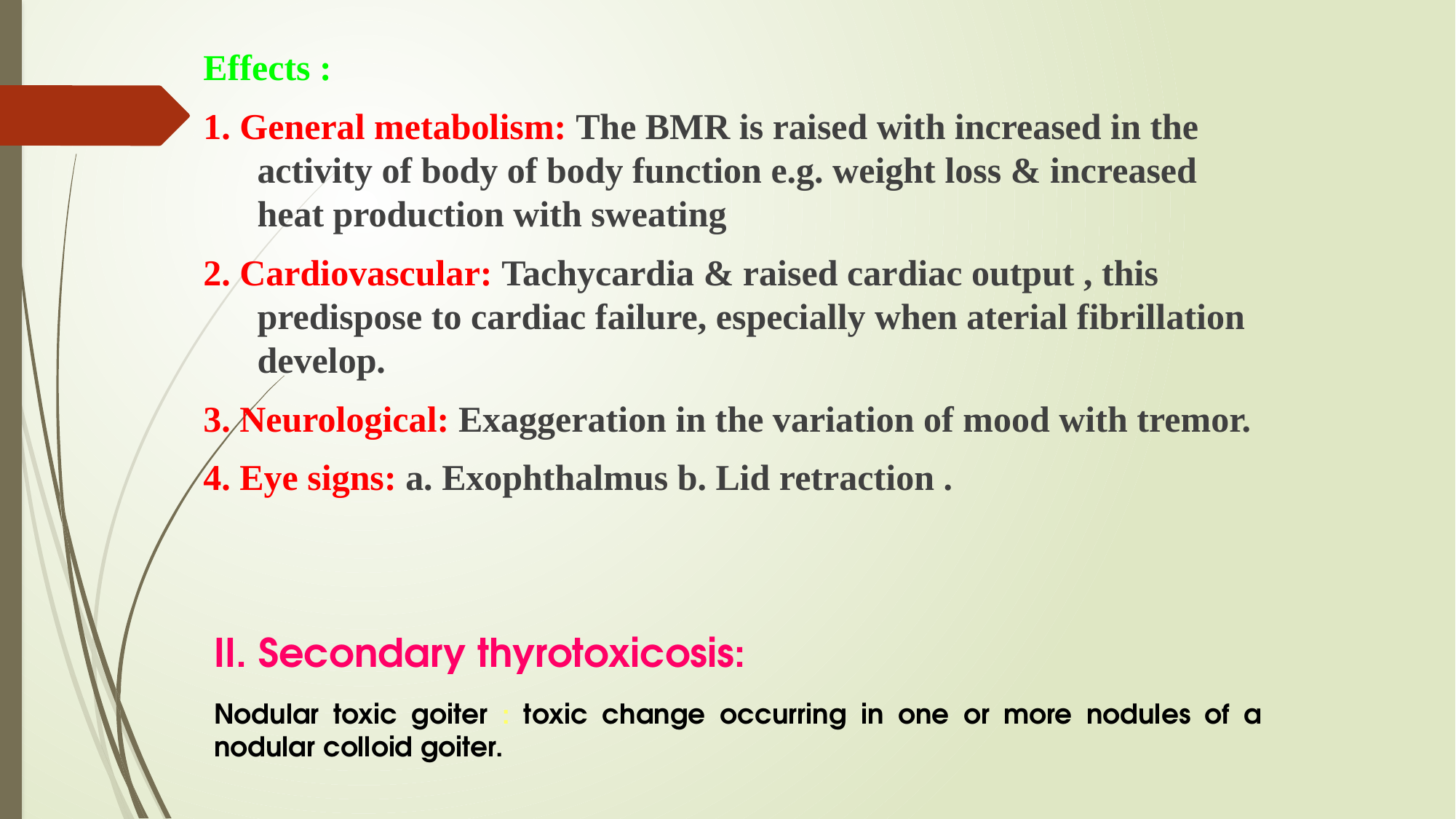

Effects :
1. General metabolism: The BMR is raised with increased in the activity of body of body function e.g. weight loss & increased heat production with sweating
2. Cardiovascular: Tachycardia & raised cardiac output , this predispose to cardiac failure, especially when aterial fibrillation develop.
3. Neurological: Exaggeration in the variation of mood with tremor.
4. Eye signs: a. Exophthalmus b. Lid retraction .

II. Secondary thyrotoxicosis:

Nodular toxic goiter : toxic change occurring in one or more nodules of a nodular colloid goiter.